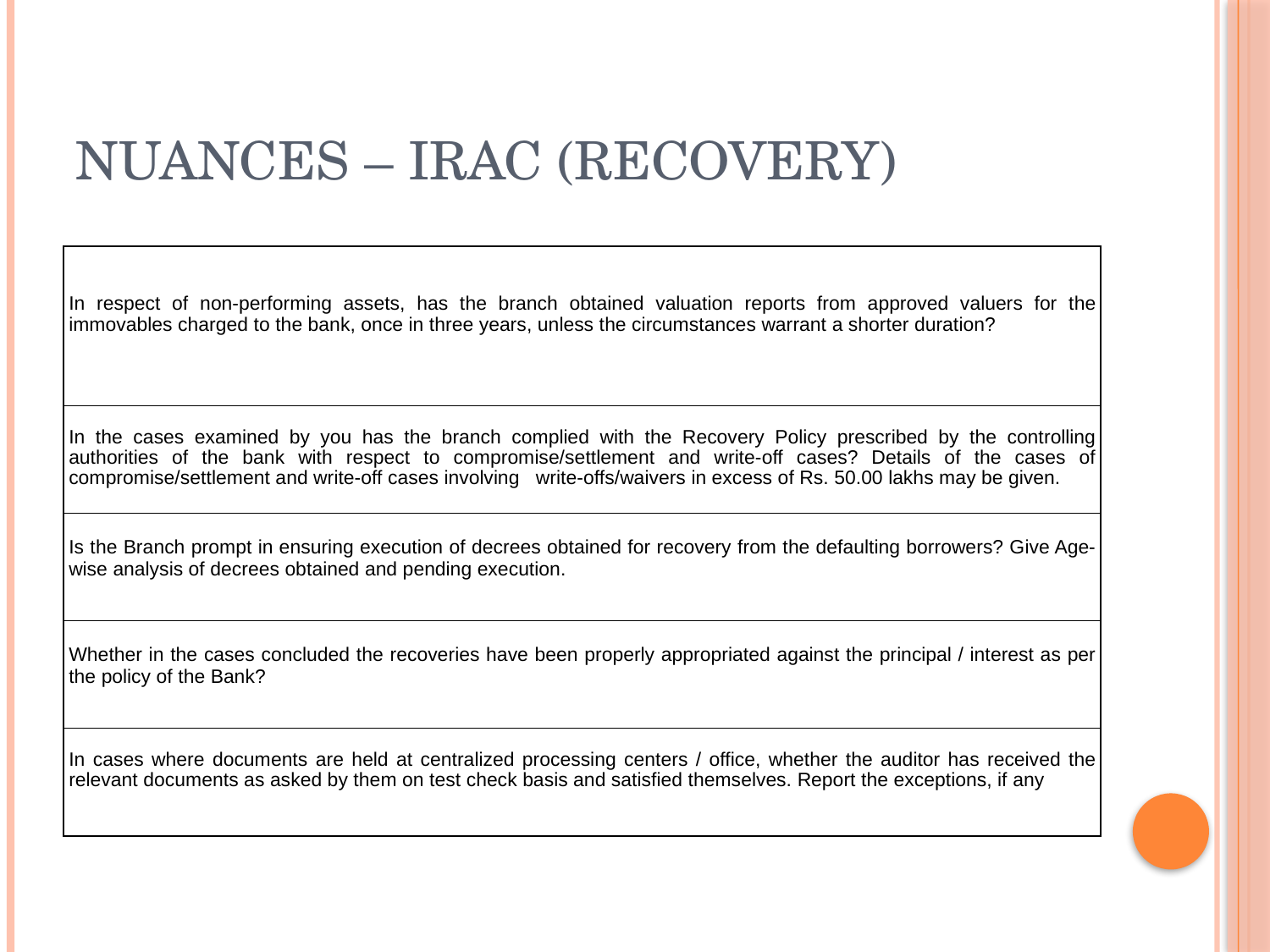

# Nuances – IRAC (Recovery)
| In respect of non-performing assets, has the branch obtained valuation reports from approved valuers for the immovables charged to the bank, once in three years, unless the circumstances warrant a shorter duration? |
| --- |
| In the cases examined by you has the branch complied with the Recovery Policy prescribed by the controlling authorities of the bank with respect to compromise/settlement and write-off cases? Details of the cases of compromise/settlement and write-off cases involving write-offs/waivers in excess of Rs. 50.00 lakhs may be given. |
| Is the Branch prompt in ensuring execution of decrees obtained for recovery from the defaulting borrowers? Give Age-wise analysis of decrees obtained and pending execution. |
| Whether in the cases concluded the recoveries have been properly appropriated against the principal / interest as per the policy of the Bank? |
| In cases where documents are held at centralized processing centers / office, whether the auditor has received the relevant documents as asked by them on test check basis and satisfied themselves. Report the exceptions, if any |